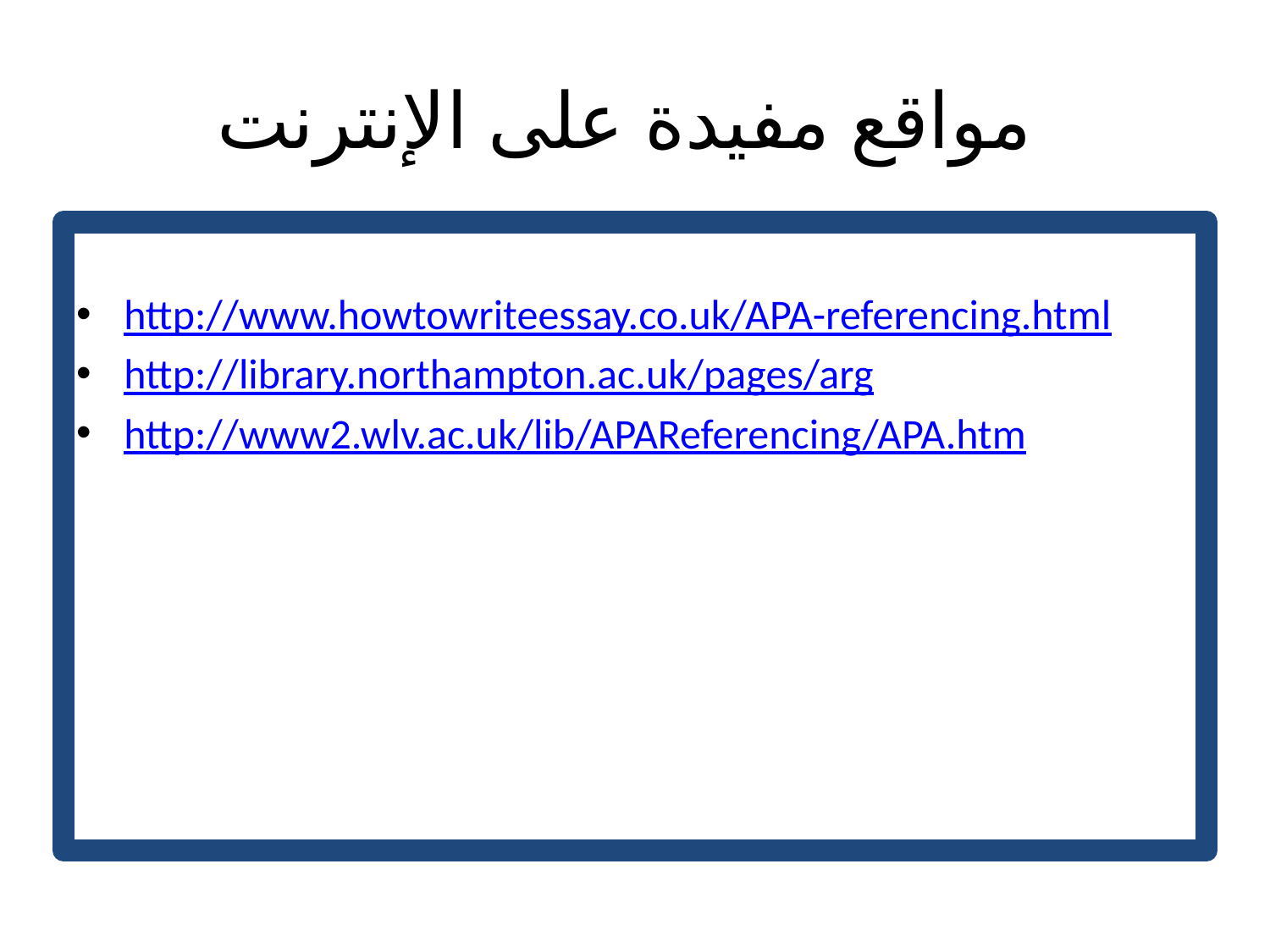

# مواقع مفيدة على الإنترنت

http://www.howtowriteessay.co.uk/APA-referencing.html
http://library.northampton.ac.uk/pages/arg
http://www2.wlv.ac.uk/lib/APAReferencing/APA.htm